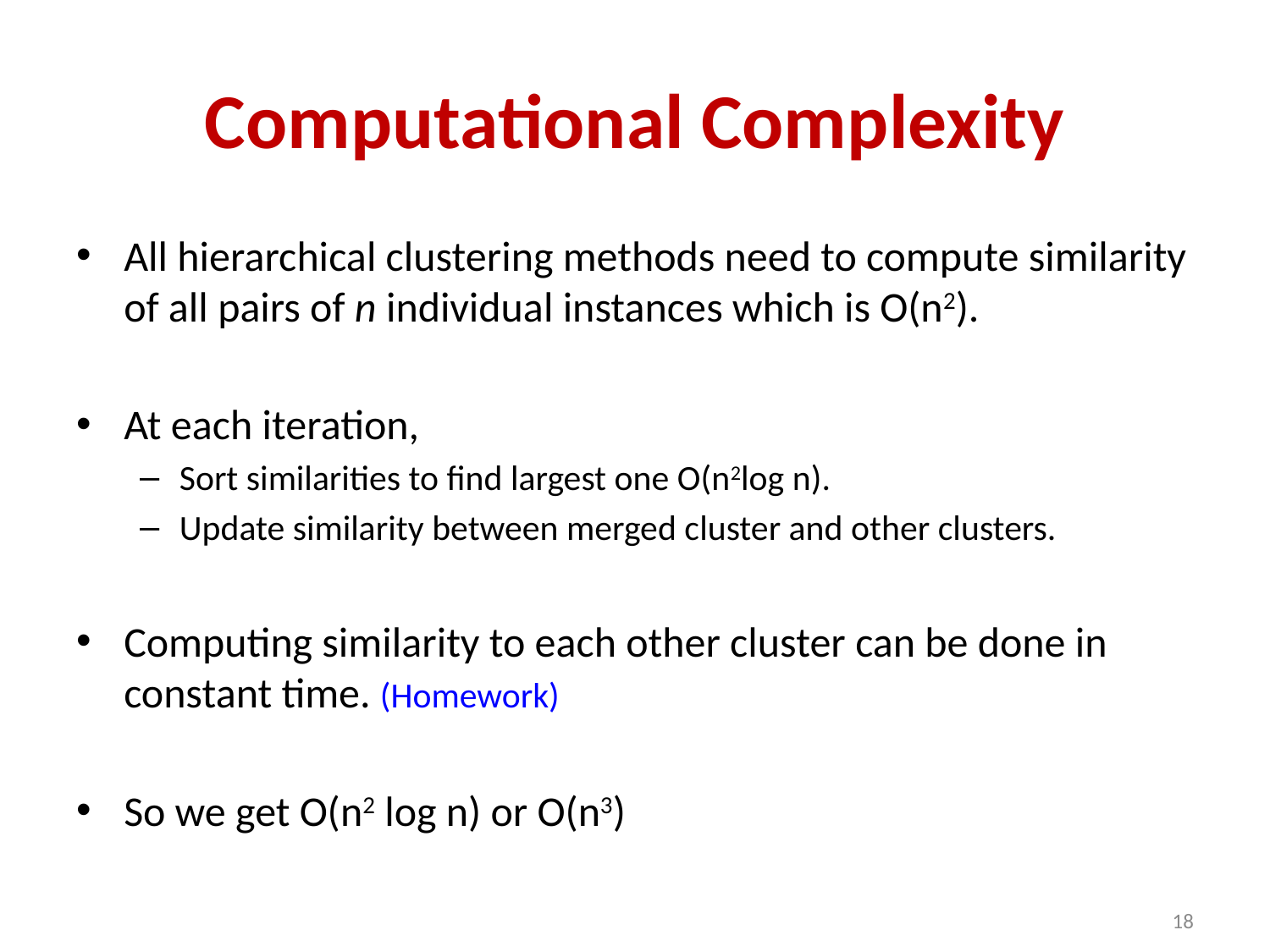

# Computational Complexity
All hierarchical clustering methods need to compute similarity of all pairs of n individual instances which is O(n2).

At each iteration,
Sort similarities to find largest one O(n2log n).
Update similarity between merged cluster and other clusters.

Computing similarity to each other cluster can be done in constant time. (Homework)

So we get O(n2 log n) or O(n3)

18